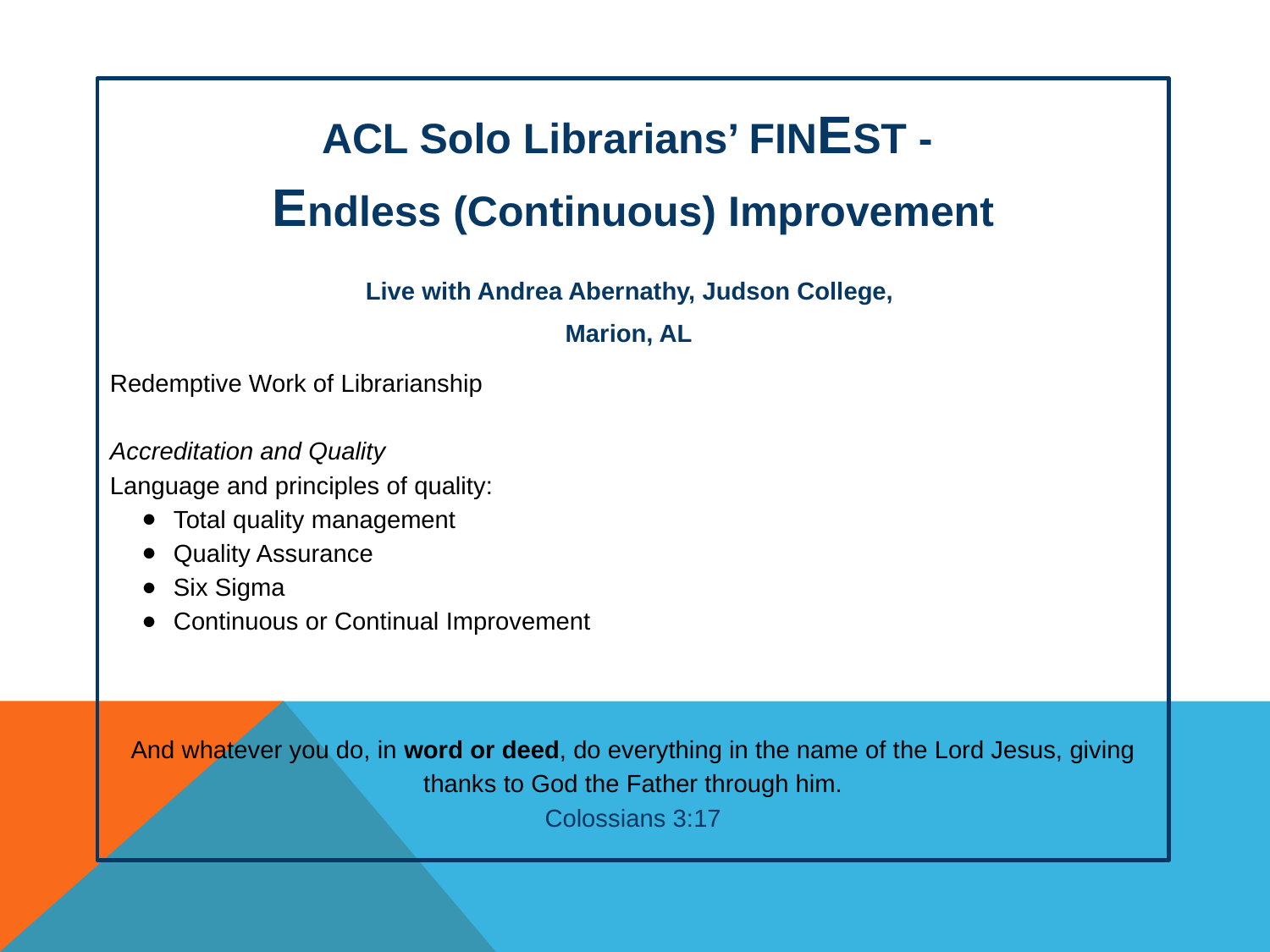

ACL Solo Librarians’ FINEST -
Endless (Continuous) Improvement

Live with Andrea Abernathy, Judson College,
Marion, AL

Redemptive Work of Librarianship

Accreditation and Quality
Language and principles of quality:
Total quality management
Quality Assurance
Six Sigma
Continuous or Continual Improvement

And whatever you do, in word or deed, do everything in the name of the Lord Jesus, giving thanks to God the Father through him.
Colossians 3:17